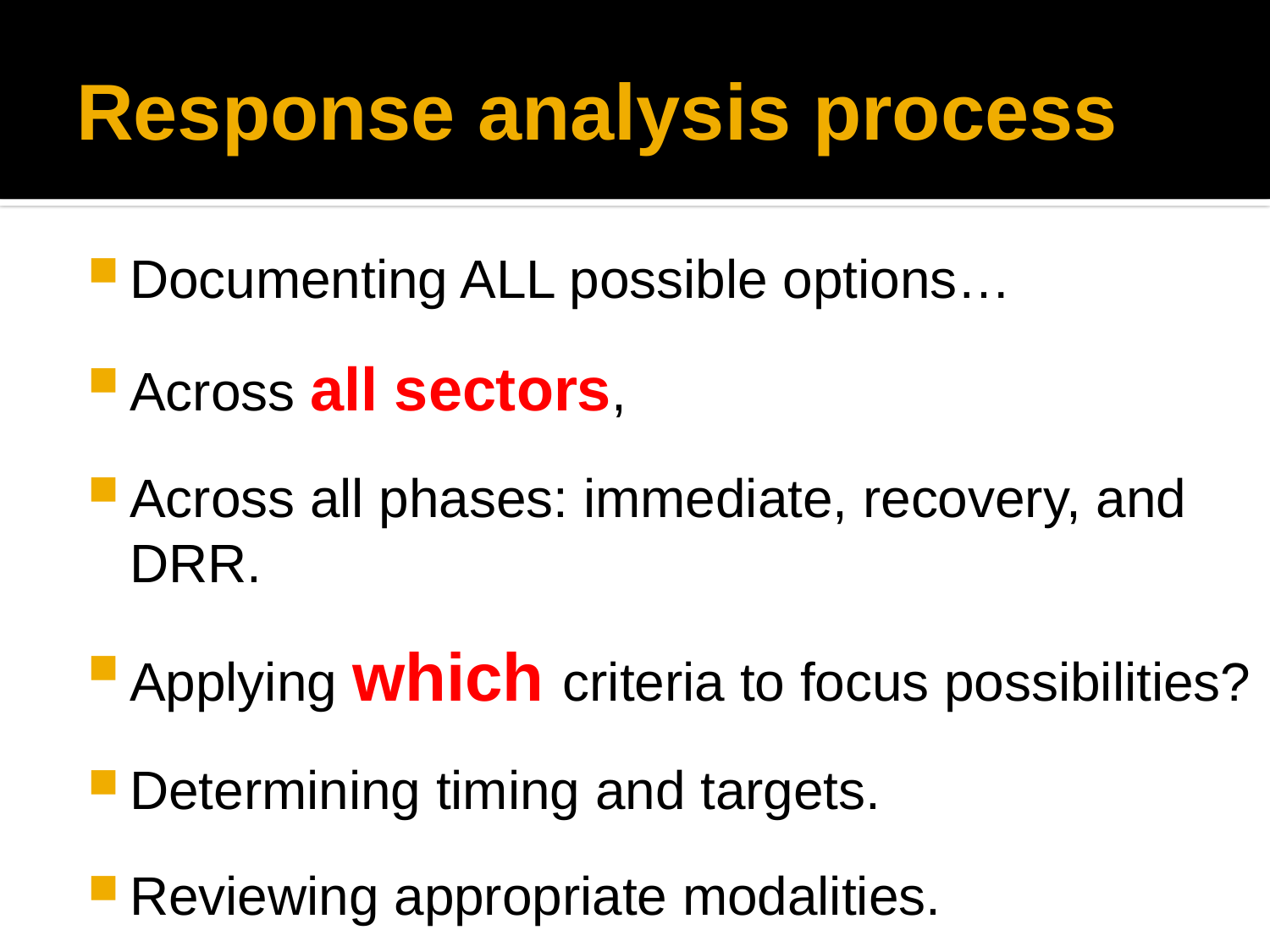

# Response analysis process
Documenting ALL possible options…
Across all sectors,
Across all phases: immediate, recovery, and DRR.
Applying which criteria to focus possibilities?
Determining timing and targets.
Reviewing appropriate modalities.